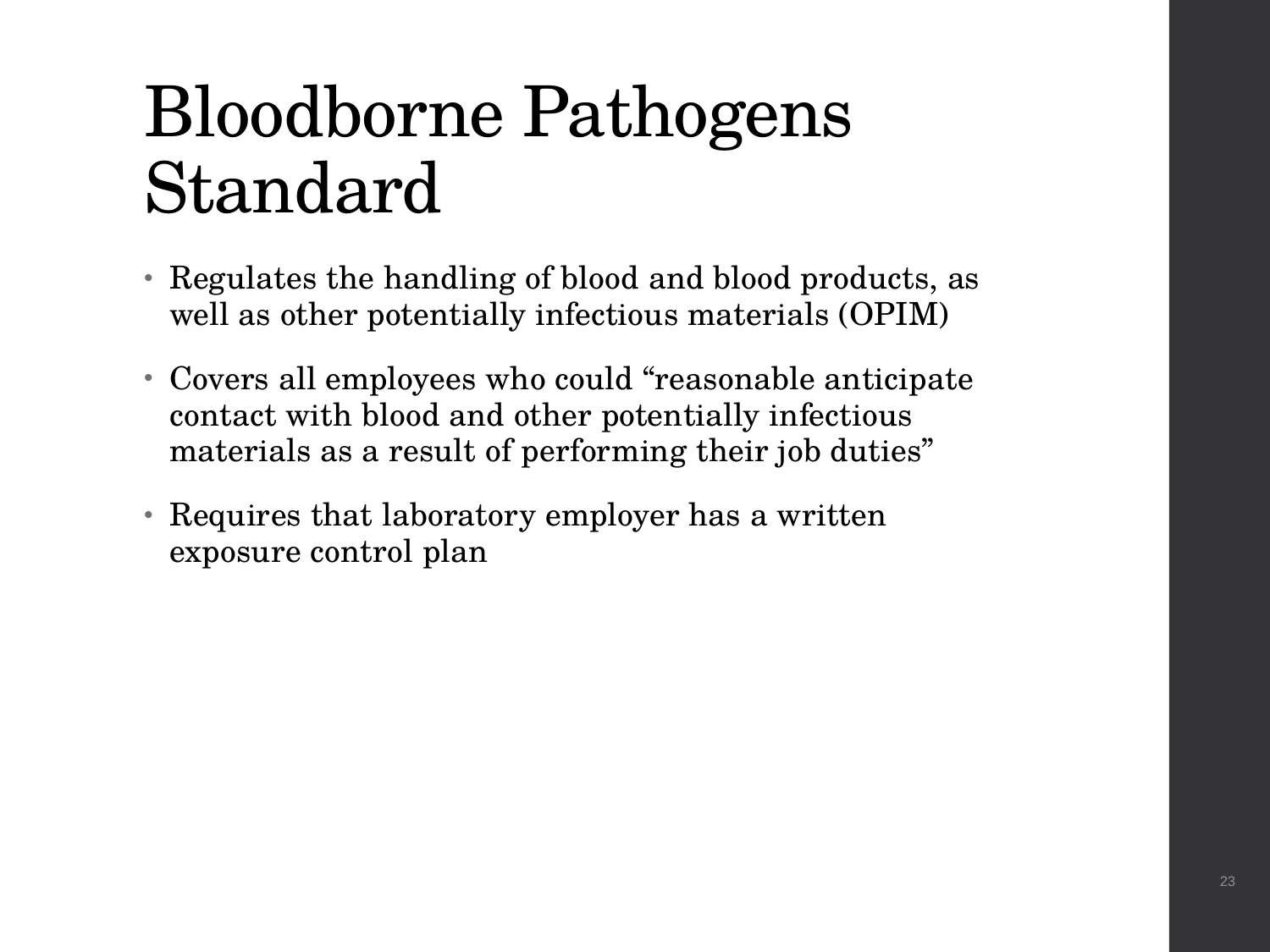

# Bloodborne Pathogens Standard
Regulates the handling of blood and blood products, as well as other potentially infectious materials (OPIM)
Covers all employees who could “reasonable anticipate contact with blood and other potentially infectious materials as a result of performing their job duties”
Requires that laboratory employer has a written exposure control plan
 23